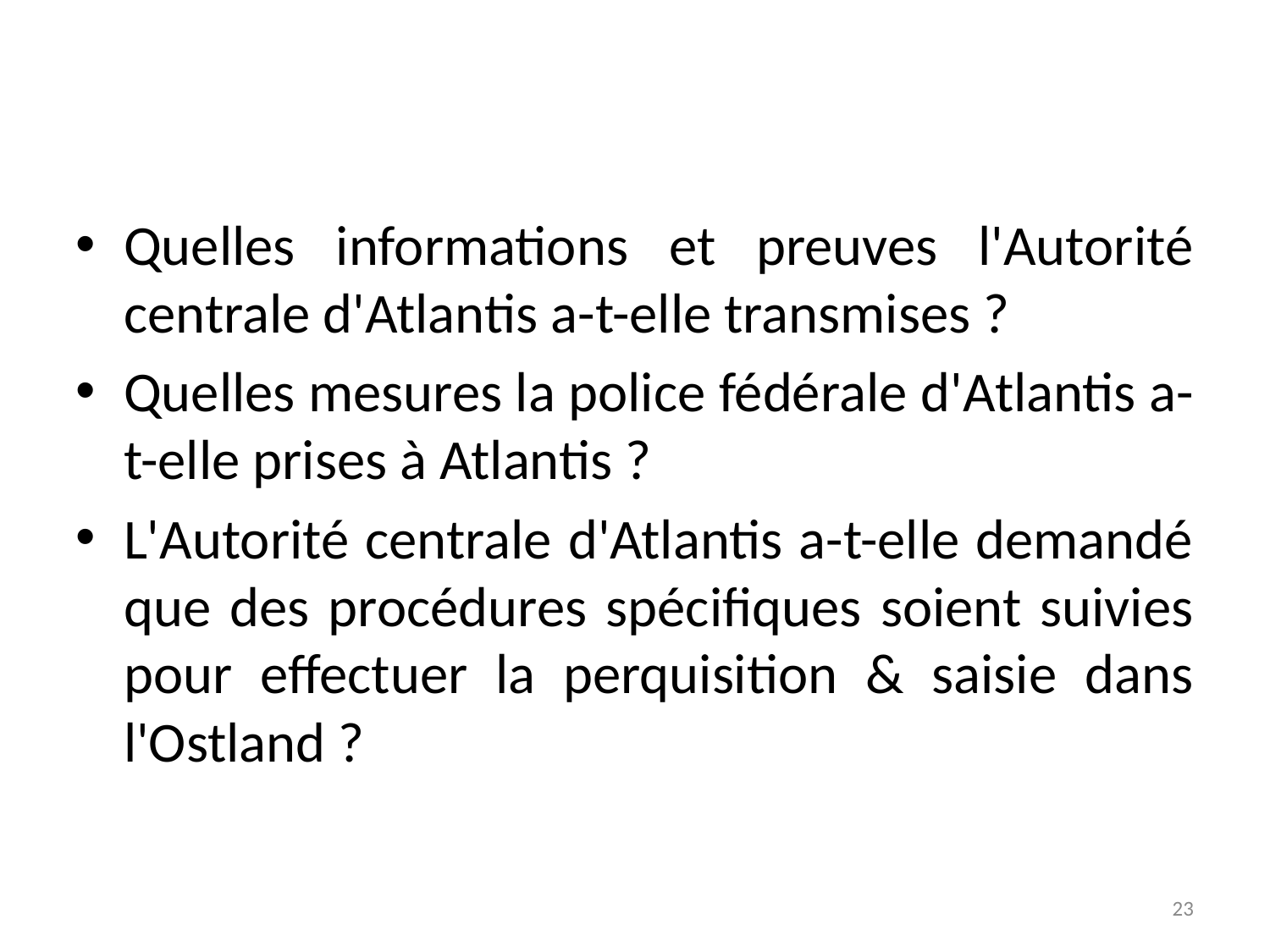

Quelles informations et preuves l'Autorité centrale d'Atlantis a-t-elle transmises ?
Quelles mesures la police fédérale d'Atlantis a-t-elle prises à Atlantis ?
L'Autorité centrale d'Atlantis a-t-elle demandé que des procédures spécifiques soient suivies pour effectuer la perquisition & saisie dans l'Ostland ?
23